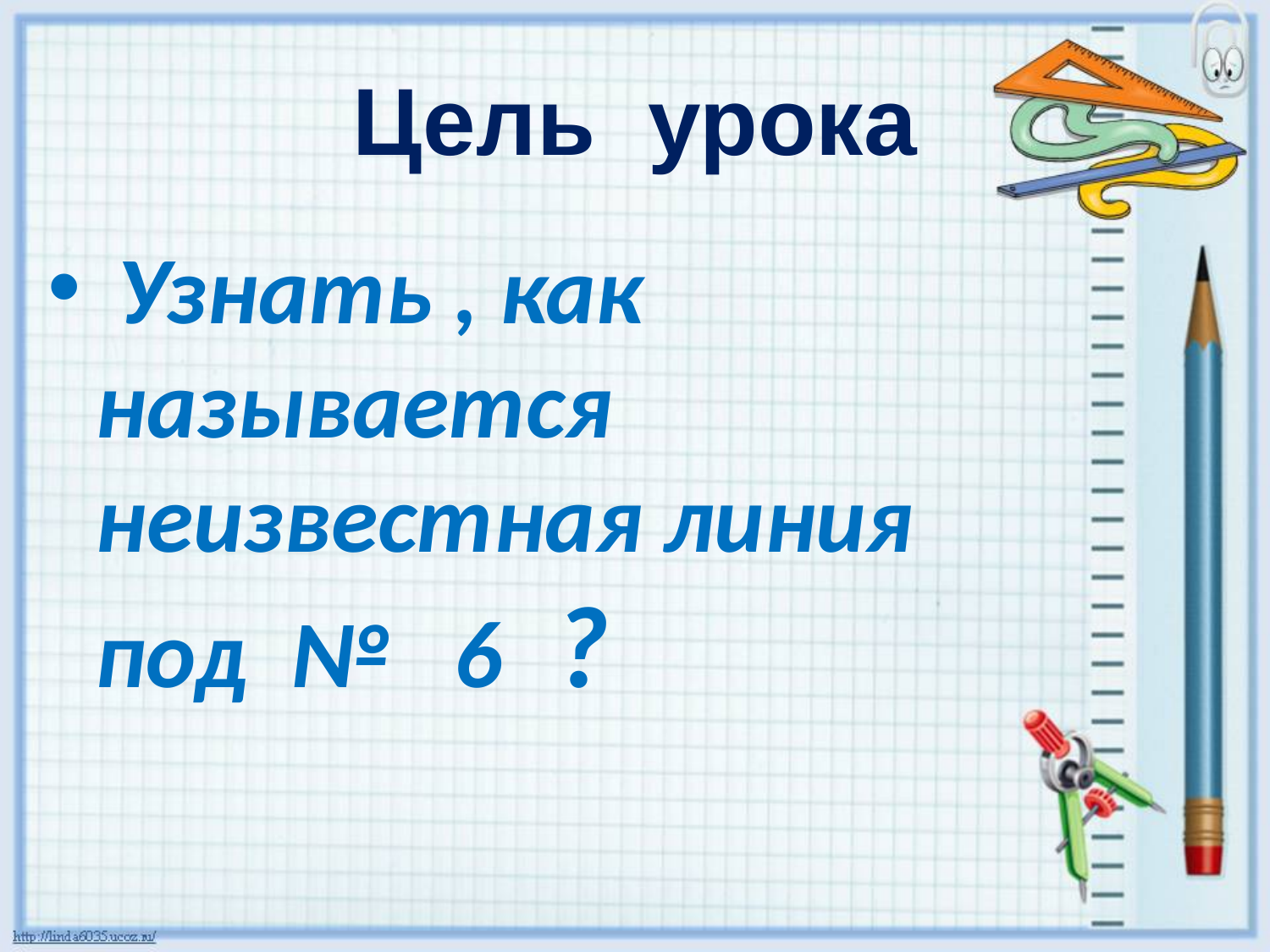

# Цель  урока
 Узнать , как называется неизвестная линия под  №   6  ?